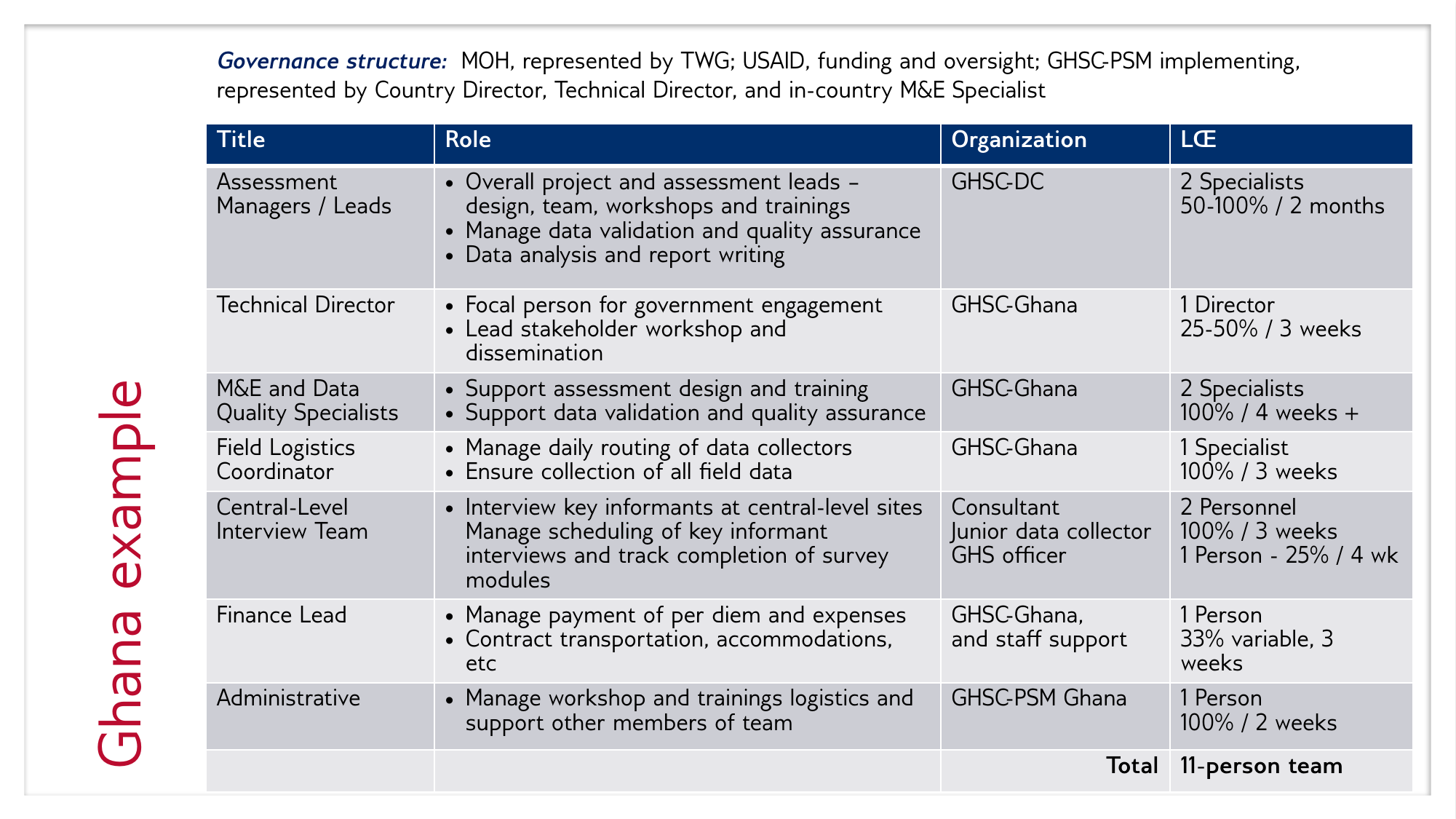

Governance structure:  MOH, represented by TWG; USAID, funding and oversight; GHSC-PSM implementing, represented by Country Director, Technical Director, and in-country M&E Specialist
| Title | Role | Organization | LOE |
| --- | --- | --- | --- |
| Assessment Managers / Leads | Overall project and assessment leads – design, team, workshops and trainings Manage data validation and quality assurance Data analysis and report writing | GHSC-DC | 2 Specialists 50-100% / 2 months |
| Technical Director | Focal person for government engagement Lead stakeholder workshop and dissemination | GHSC-Ghana | 1 Director 25-50% / 3 weeks |
| M&E and Data Quality Specialists | Support assessment design and training Support data validation and quality assurance | GHSC-Ghana | 2 Specialists 100% / 4 weeks + |
| Field Logistics Coordinator | Manage daily routing of data collectors Ensure collection of all field data | GHSC-Ghana | 1 Specialist 100% / 3 weeks |
| Central-Level Interview Team | Interview key informants at central-level sites Manage scheduling of key informant interviews and track completion of survey modules | Consultant Junior data collector GHS officer | 2 Personnel 100% / 3 weeks 1 Person - 25% / 4 wk |
| Finance Lead | Manage payment of per diem and expenses Contract transportation, accommodations, etc | GHSC-Ghana, and staff support | 1 Person 33% variable, 3 weeks |
| Administrative | Manage workshop and trainings logistics and support other members of team | GHSC-PSM Ghana | 1 Person 100% / 2 weeks |
|  |  | Total | 11-person team |
# Ghana example